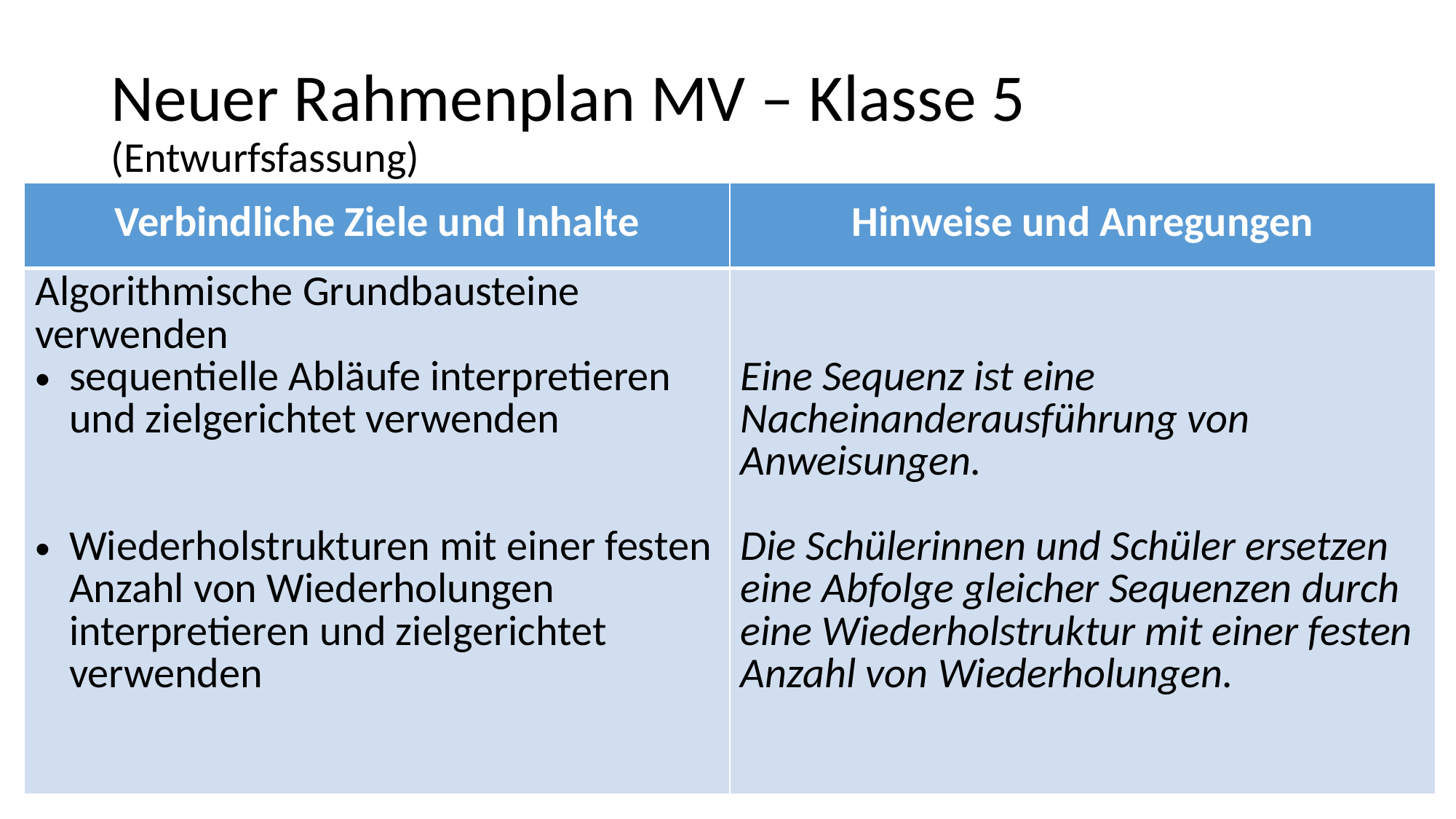

# Neuer Rahmenplan MV – Klasse 5 (Entwurfsfassung)
| Verbindliche Ziele und Inhalte | Hinweise und Anregungen |
| --- | --- |
| Algorithmische Grundbausteine verwenden sequentielle Abläufe interpretieren und zielgerichtet verwenden Wiederholstrukturen mit einer festen Anzahl von Wiederholungen interpretieren und zielgerichtet verwenden | Eine Sequenz ist eine Nacheinanderausführung von Anweisungen. Die Schülerinnen und Schüler ersetzen eine Abfolge gleicher Sequenzen durch eine Wiederholstruktur mit einer festen Anzahl von Wiederholungen. |